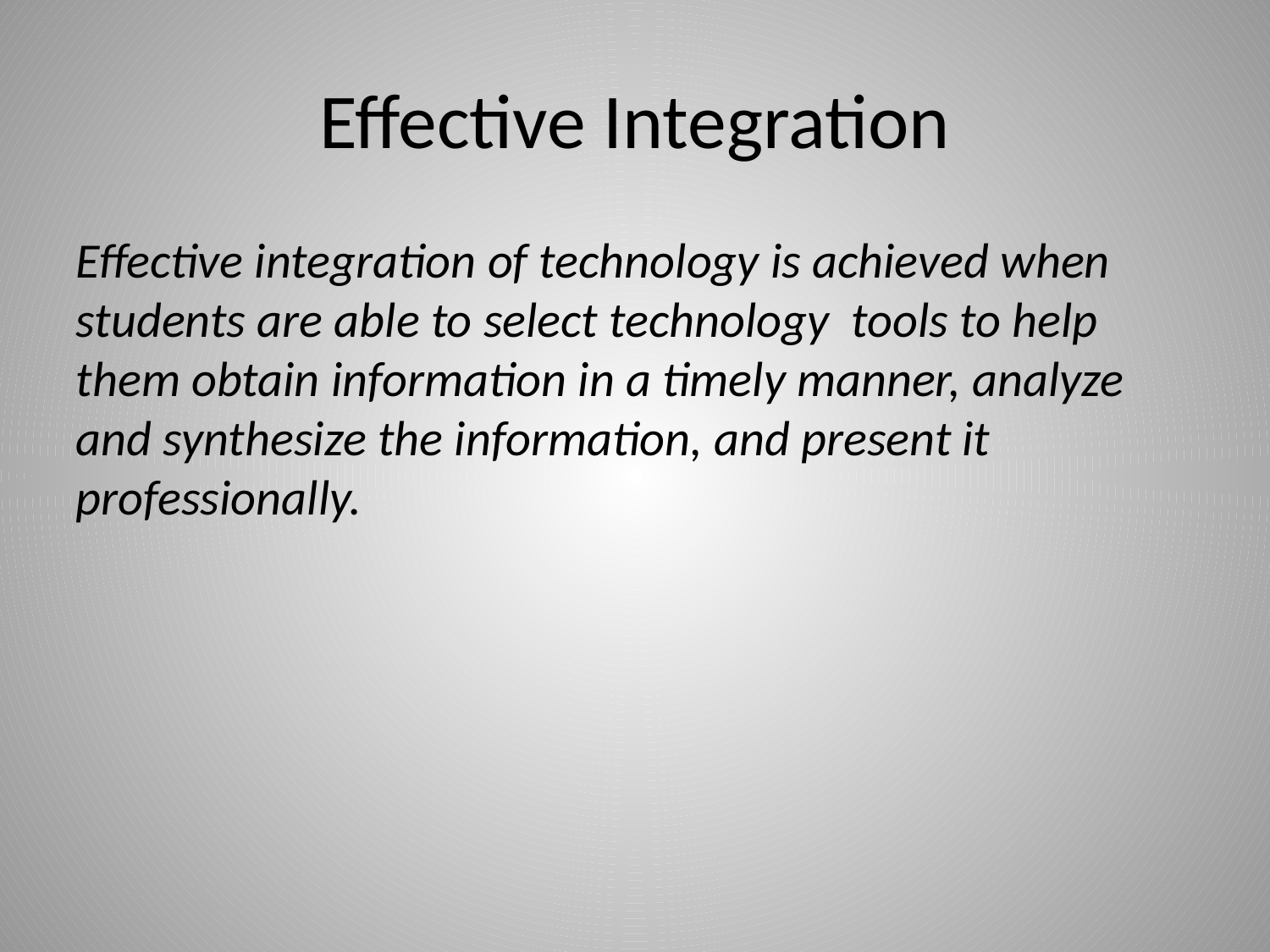

# Effective Integration
Effective integration of technology is achieved when students are able to select technology  tools to help them obtain information in a timely manner, analyze and synthesize the information, and present it professionally.